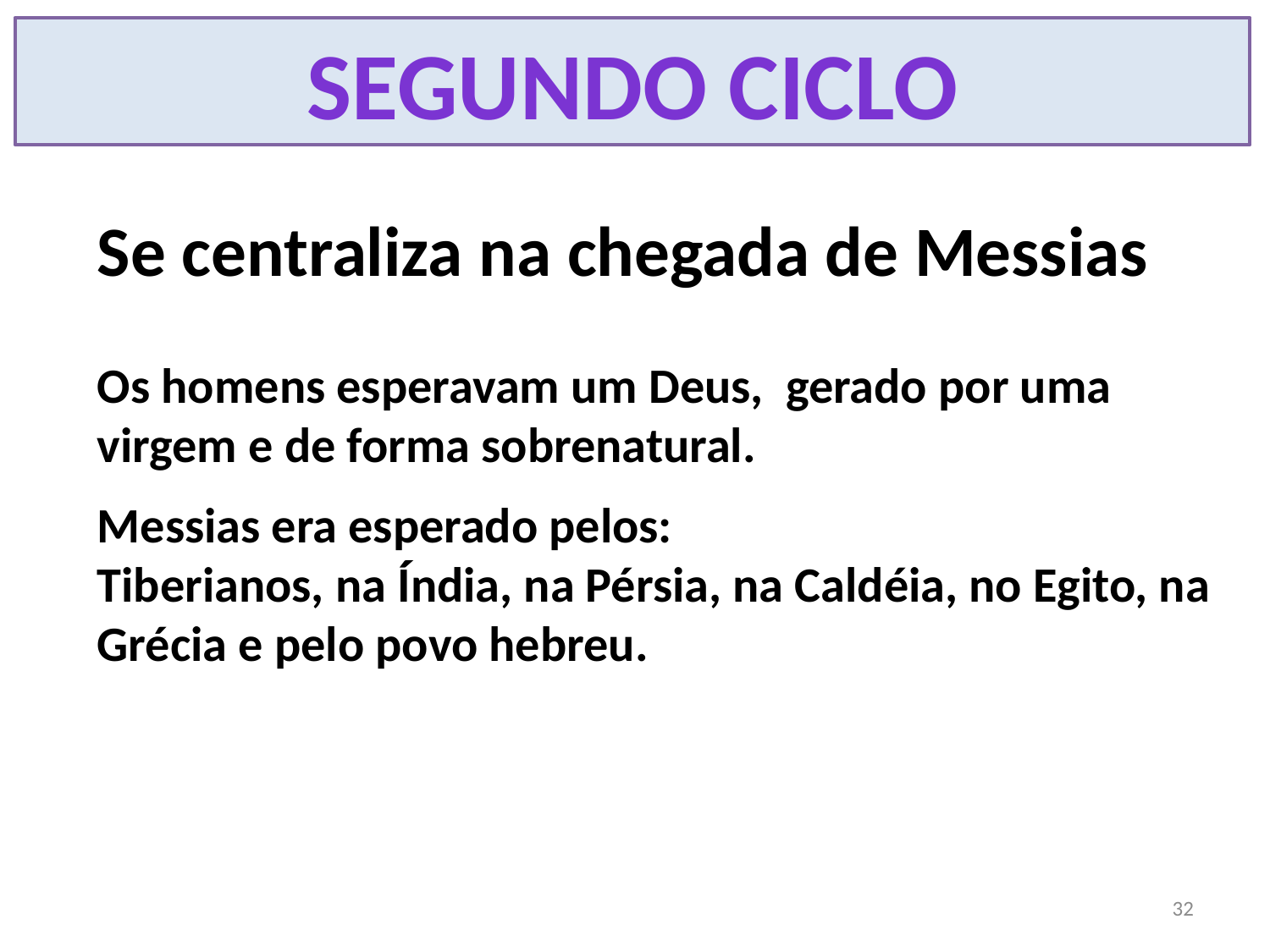

SEGUNDO CICLO
Se centraliza na chegada de Messias

Os homens esperavam um Deus,  gerado por uma virgem e de forma sobrenatural.

Messias era esperado pelos:
Tiberianos, na Índia, na Pérsia, na Caldéia, no Egito, na Grécia e pelo povo hebreu.
32